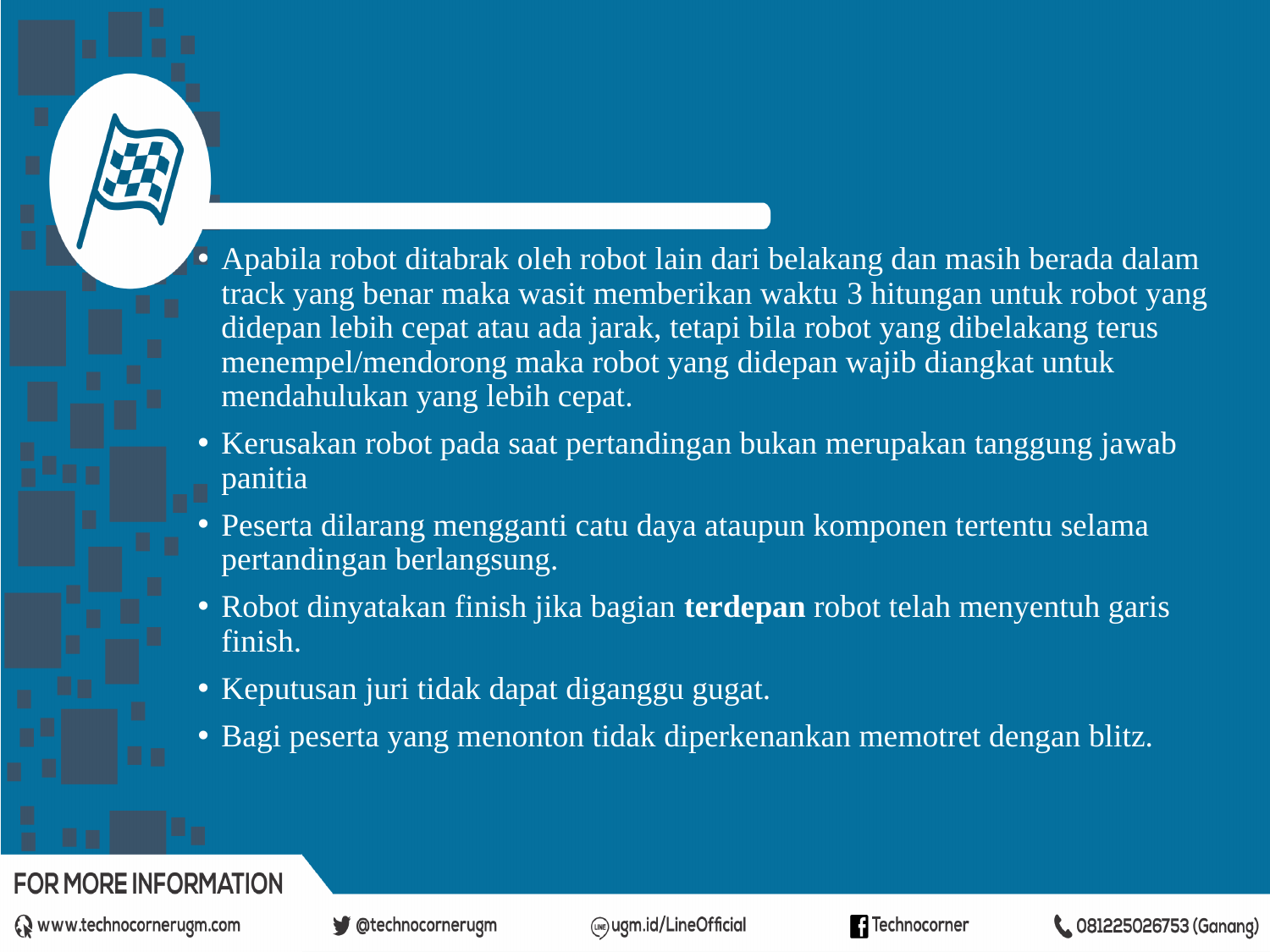

Apabila robot ditabrak oleh robot lain dari belakang dan masih berada dalam track yang benar maka wasit memberikan waktu 3 hitungan untuk robot yang didepan lebih cepat atau ada jarak, tetapi bila robot yang dibelakang terus menempel/mendorong maka robot yang didepan wajib diangkat untuk mendahulukan yang lebih cepat.
Kerusakan robot pada saat pertandingan bukan merupakan tanggung jawab panitia
Peserta dilarang mengganti catu daya ataupun komponen tertentu selama pertandingan berlangsung.
Robot dinyatakan finish jika bagian terdepan robot telah menyentuh garis finish.
Keputusan juri tidak dapat diganggu gugat.
Bagi peserta yang menonton tidak diperkenankan memotret dengan blitz.